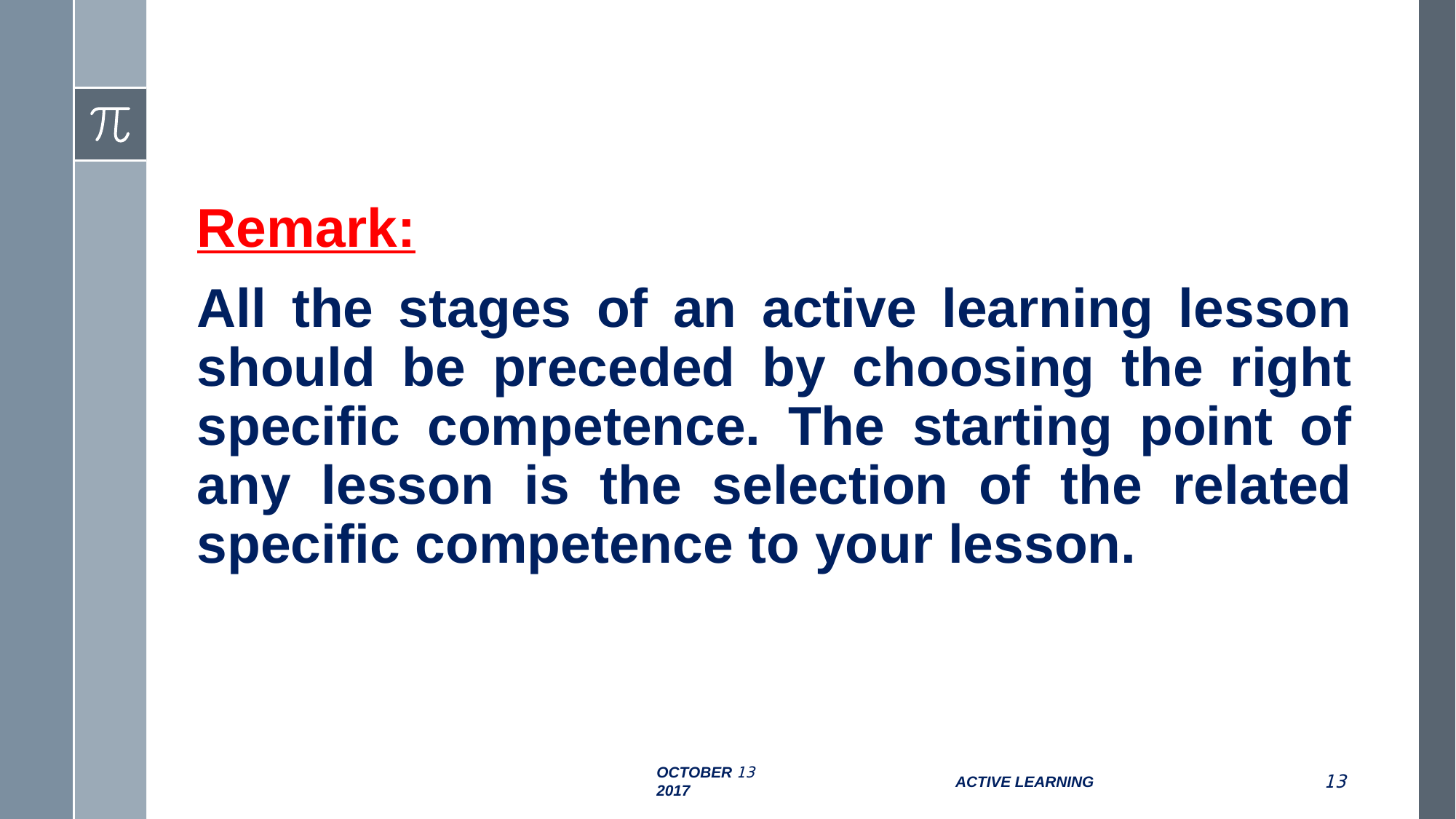

Remark:
All the stages of an active learning lesson should be preceded by choosing the right specific competence. The starting point of any lesson is the selection of the related specific competence to your lesson.
Active Learning
13
13 October 2017